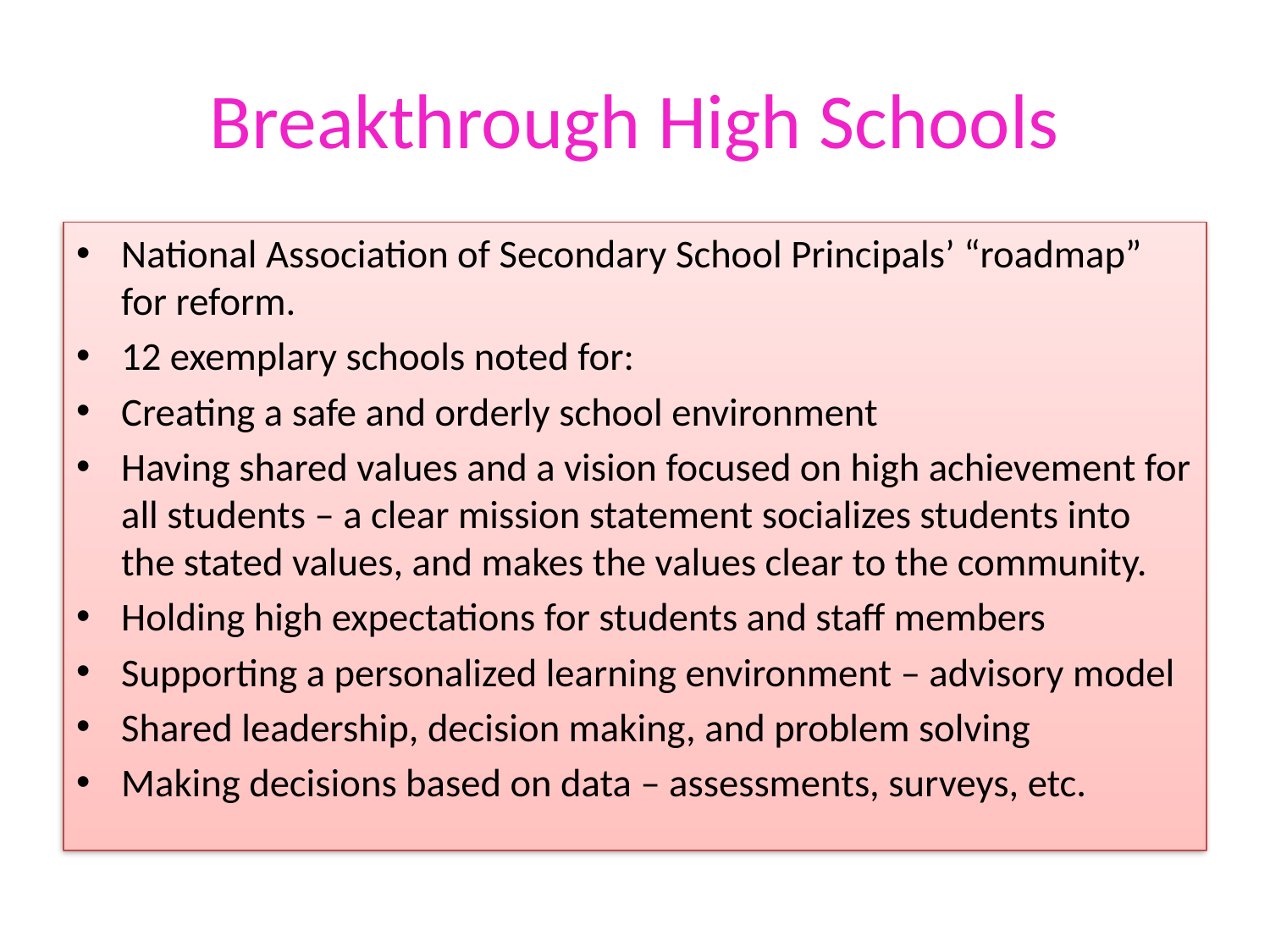

# Breakthrough High Schools
National Association of Secondary School Principals’ “roadmap” for reform.
12 exemplary schools noted for:
Creating a safe and orderly school environment
Having shared values and a vision focused on high achievement for all students – a clear mission statement socializes students into the stated values, and makes the values clear to the community.
Holding high expectations for students and staff members
Supporting a personalized learning environment – advisory model
Shared leadership, decision making, and problem solving
Making decisions based on data – assessments, surveys, etc.